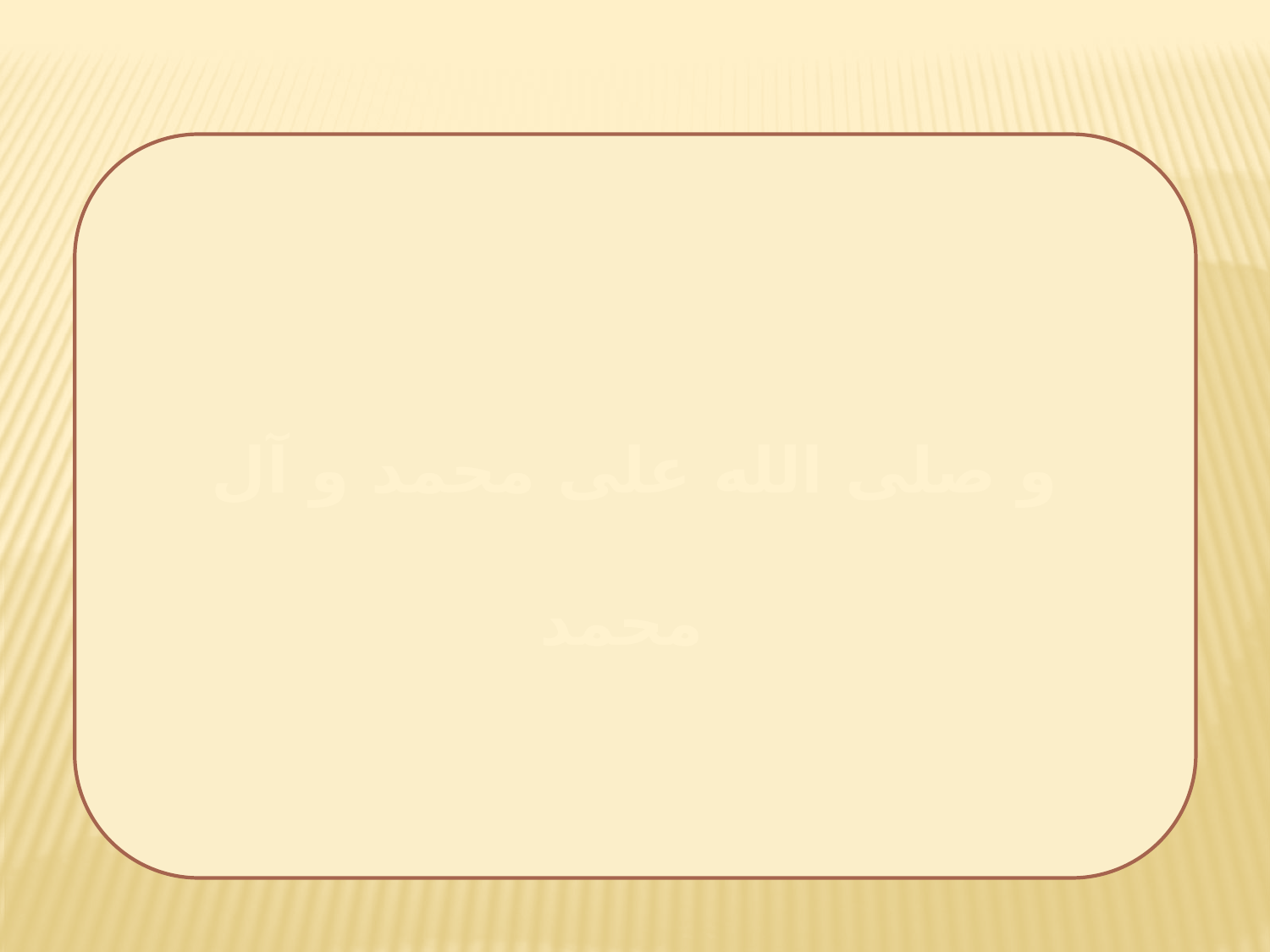

و صلی الله علی محمد و آل محمد